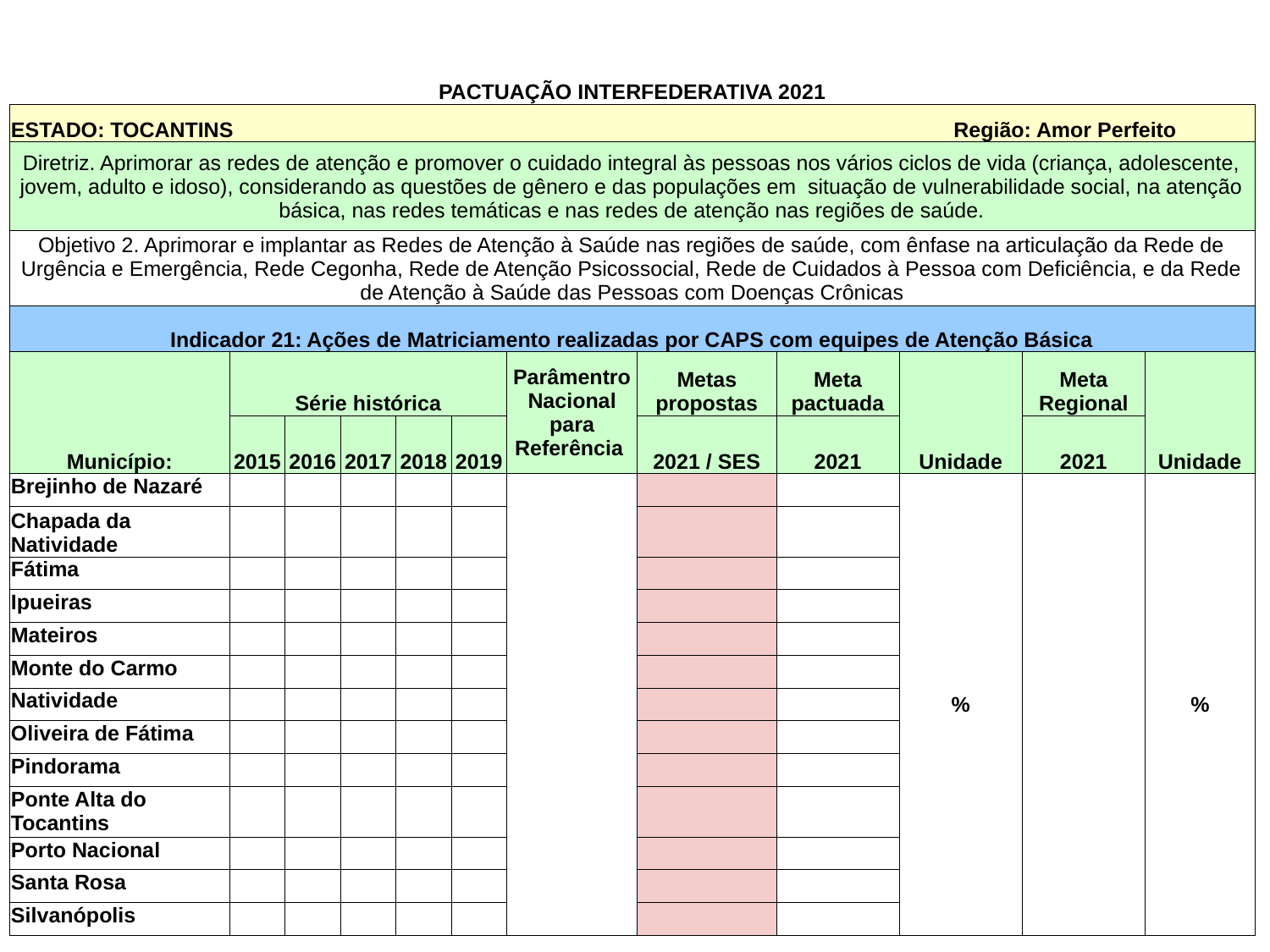

| PACTUAÇÃO INTERFEDERATIVA 2021 |  |  |  |  |  |  |  |  |  |  |  |
| --- | --- | --- | --- | --- | --- | --- | --- | --- | --- | --- | --- |
| ESTADO: TOCANTINS Região: Amor Perfeito |  |  |  |  |  |  |  |  |  |  |  |
| Diretriz. Aprimorar as redes de atenção e promover o cuidado integral às pessoas nos vários ciclos de vida (criança, adolescente, jovem, adulto e idoso), considerando as questões de gênero e das populações em situação de vulnerabilidade social, na atenção básica, nas redes temáticas e nas redes de atenção nas regiões de saúde. |  |  |  |  |  |  |  |  |  |  |  |
| Objetivo 2. Aprimorar e implantar as Redes de Atenção à Saúde nas regiões de saúde, com ênfase na articulação da Rede de Urgência e Emergência, Rede Cegonha, Rede de Atenção Psicossocial, Rede de Cuidados à Pessoa com Deficiência, e da Rede de Atenção à Saúde das Pessoas com Doenças Crônicas |  |  |  |  |  |  |  |  |  |  |  |
| Indicador 21: Ações de Matriciamento realizadas por CAPS com equipes de Atenção Básica |  |  |  |  |  |  |  |  |  |  |  |
| Município: | Série histórica |  |  |  |  | Parâmentro Nacional para Referência | Metas propostas | Meta pactuada | Unidade | Meta Regional | Unidade |
|  | 2015 | 2016 | 2017 | 2018 | 2019 |  | 2021 / SES | 2021 |  | 2021 |  |
| Brejinho de Nazaré |  |  |  |  |  |  |  |  | % |  | % |
| Chapada da Natividade |  |  |  |  |  |  |  |  |  |  |  |
| Fátima |  |  |  |  |  |  |  |  |  |  |  |
| Ipueiras |  |  |  |  |  |  |  |  |  |  |  |
| Mateiros |  |  |  |  |  |  |  |  |  |  |  |
| Monte do Carmo |  |  |  |  |  |  |  |  |  |  |  |
| Natividade |  |  |  |  |  |  |  |  |  |  |  |
| Oliveira de Fátima |  |  |  |  |  |  |  |  |  |  |  |
| Pindorama |  |  |  |  |  |  |  |  |  |  |  |
| Ponte Alta do Tocantins |  |  |  |  |  |  |  |  |  |  |  |
| Porto Nacional |  |  |  |  |  |  |  |  |  |  |  |
| Santa Rosa |  |  |  |  |  |  |  |  |  |  |  |
| Silvanópolis |  |  |  |  |  |  |  |  |  |  |  |